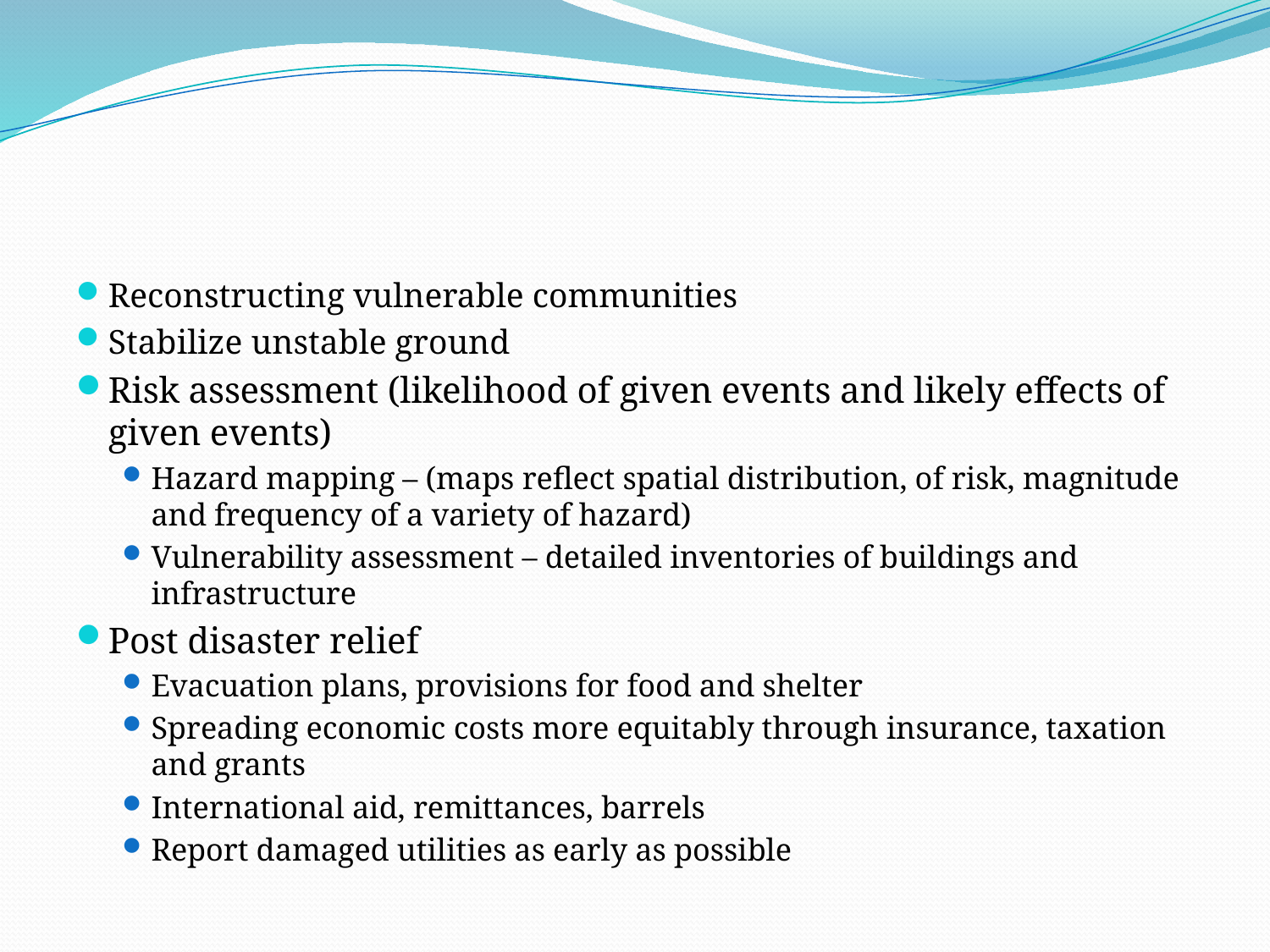

#
Reconstructing vulnerable communities
Stabilize unstable ground
Risk assessment (likelihood of given events and likely effects of given events)
Hazard mapping – (maps reflect spatial distribution, of risk, magnitude and frequency of a variety of hazard)
Vulnerability assessment – detailed inventories of buildings and infrastructure
Post disaster relief
Evacuation plans, provisions for food and shelter
Spreading economic costs more equitably through insurance, taxation and grants
International aid, remittances, barrels
Report damaged utilities as early as possible